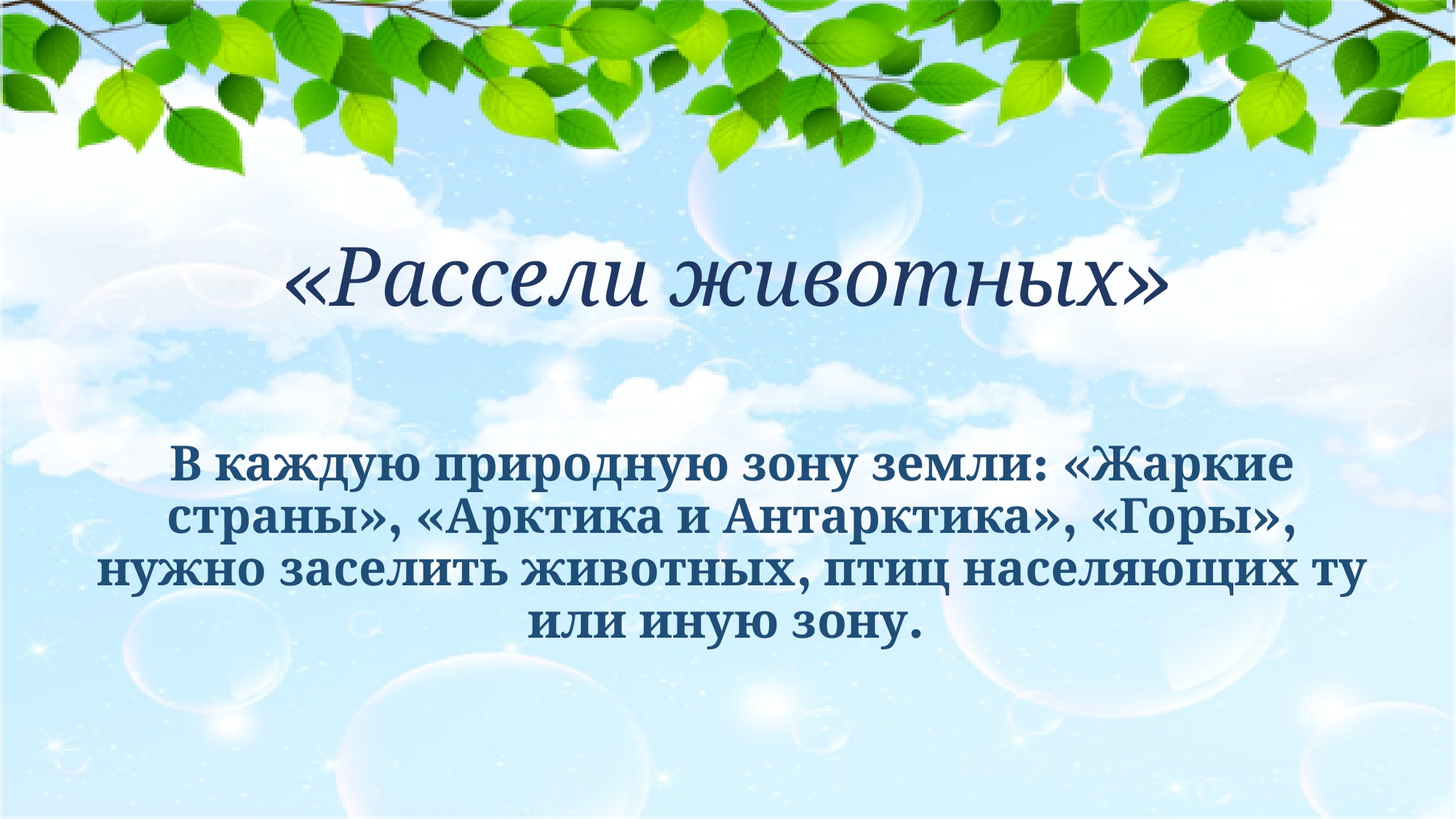

# «Рассели животных»
В каждую природную зону земли: «Жаркие страны», «Арктика и Антарктика», «Горы», нужно заселить животных, птиц населяющих ту или иную зону.